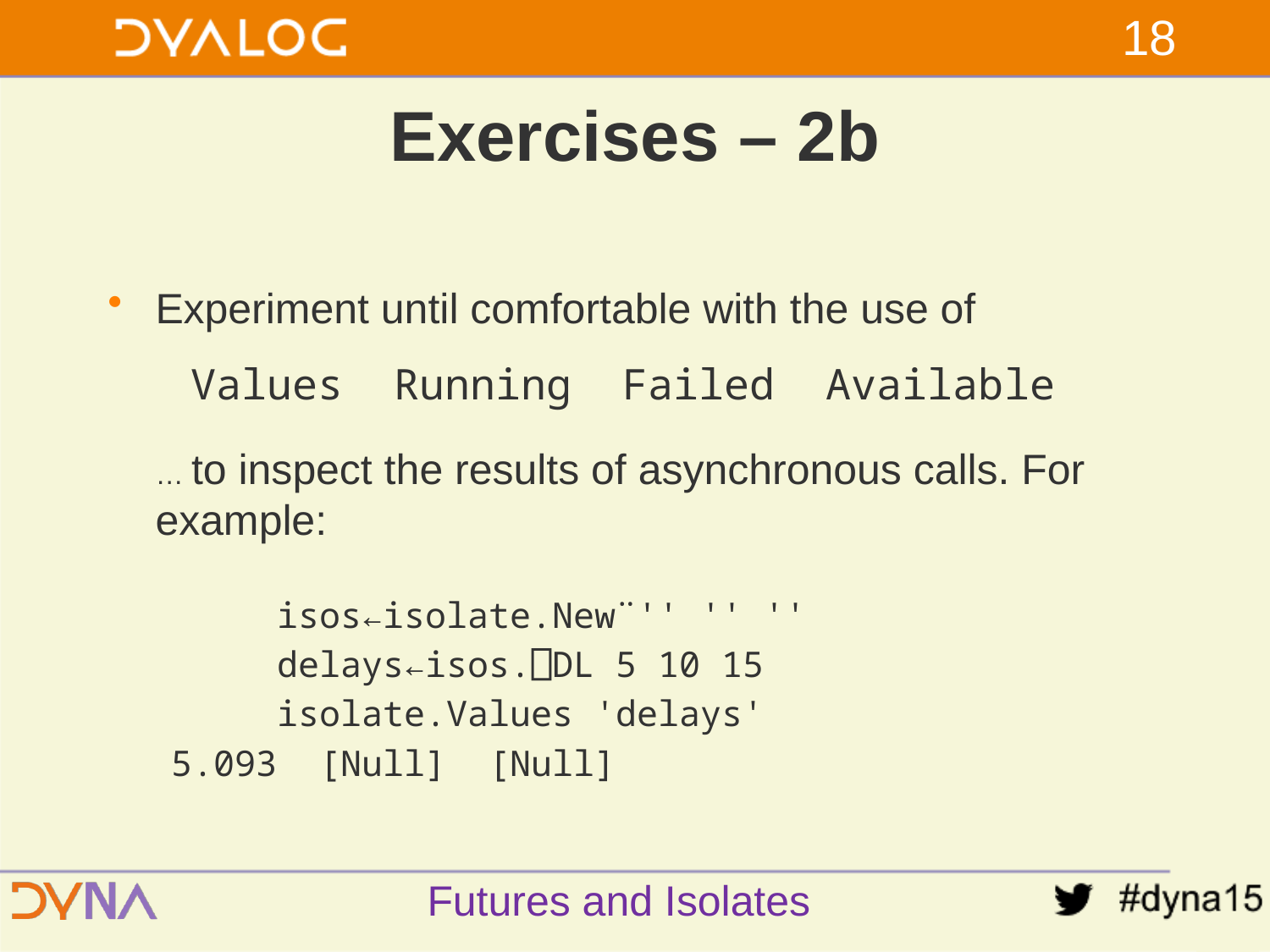

18
# Exercises – 2b
Experiment until comfortable with the use of
      Values  Running  Failed  Available
… to inspect the results of asynchronous calls. For example:
        isos←isolate.New¨'' '' ''
        delays←isos.⎕DL 5 10 15
        isolate.Values 'delays'
   5.093  [Null]  [Null]
Futures and Isolates